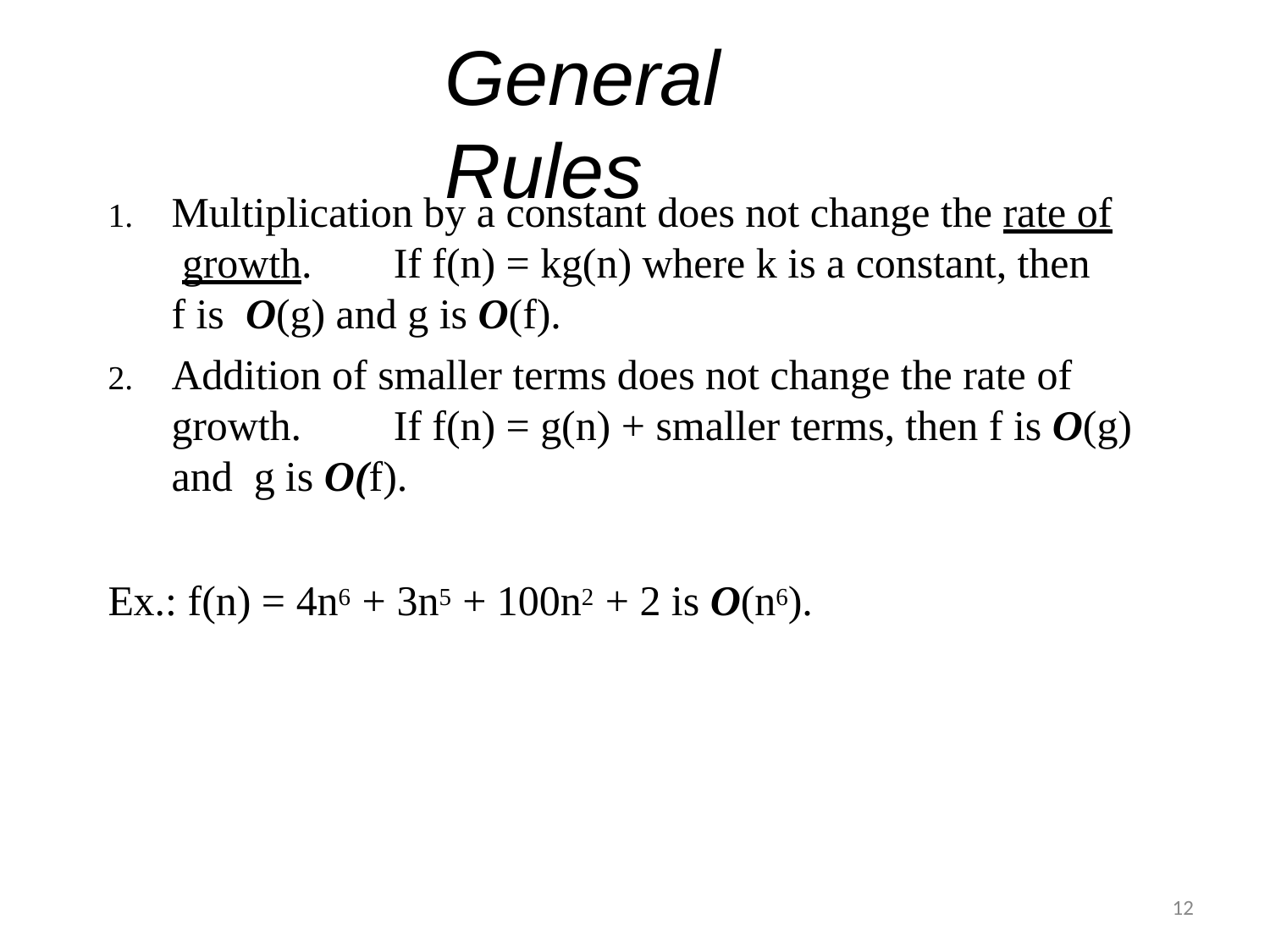

# General Rules
Multiplication by a constant does not change the rate of  growth.	If f(n) = kg(n) where k is a constant, then f is  O(g) and g is O(f).
Addition of smaller terms does not change the rate of  growth.	If f(n) = g(n) + smaller terms, then f is O(g) and  g is O(f).

Ex.: f(n) = 4n6 + 3n5 + 100n2 + 2 is O(n6).
12